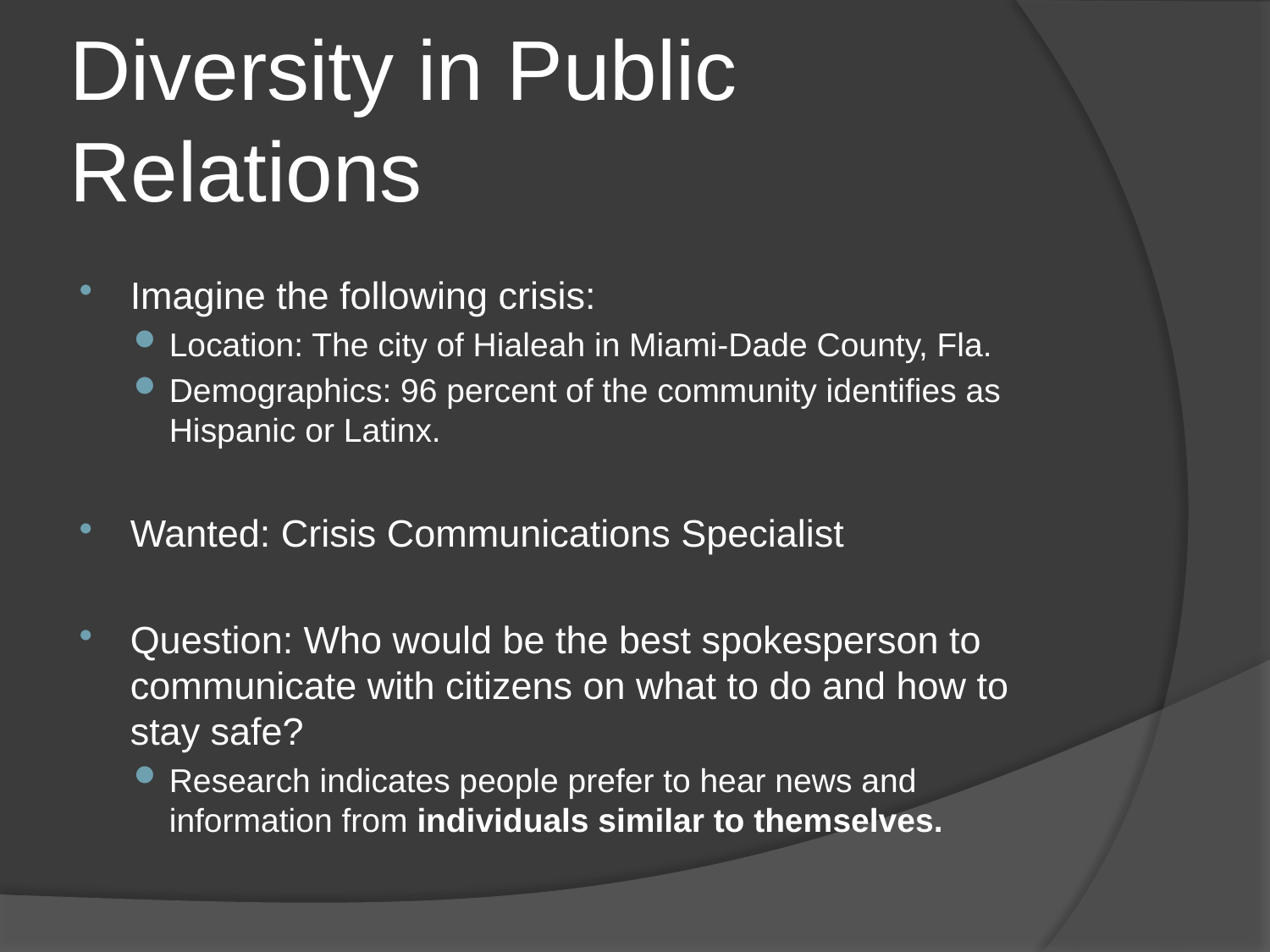

# Diversity in Public Relations

Imagine the following crisis:
Location: The city of Hialeah in Miami-Dade County, Fla.
Demographics: 96 percent of the community identifies as Hispanic or Latinx.

Wanted: Crisis Communications Specialist

Question: Who would be the best spokesperson to communicate with citizens on what to do and how to stay safe?
Research indicates people prefer to hear news and information from individuals similar to themselves.